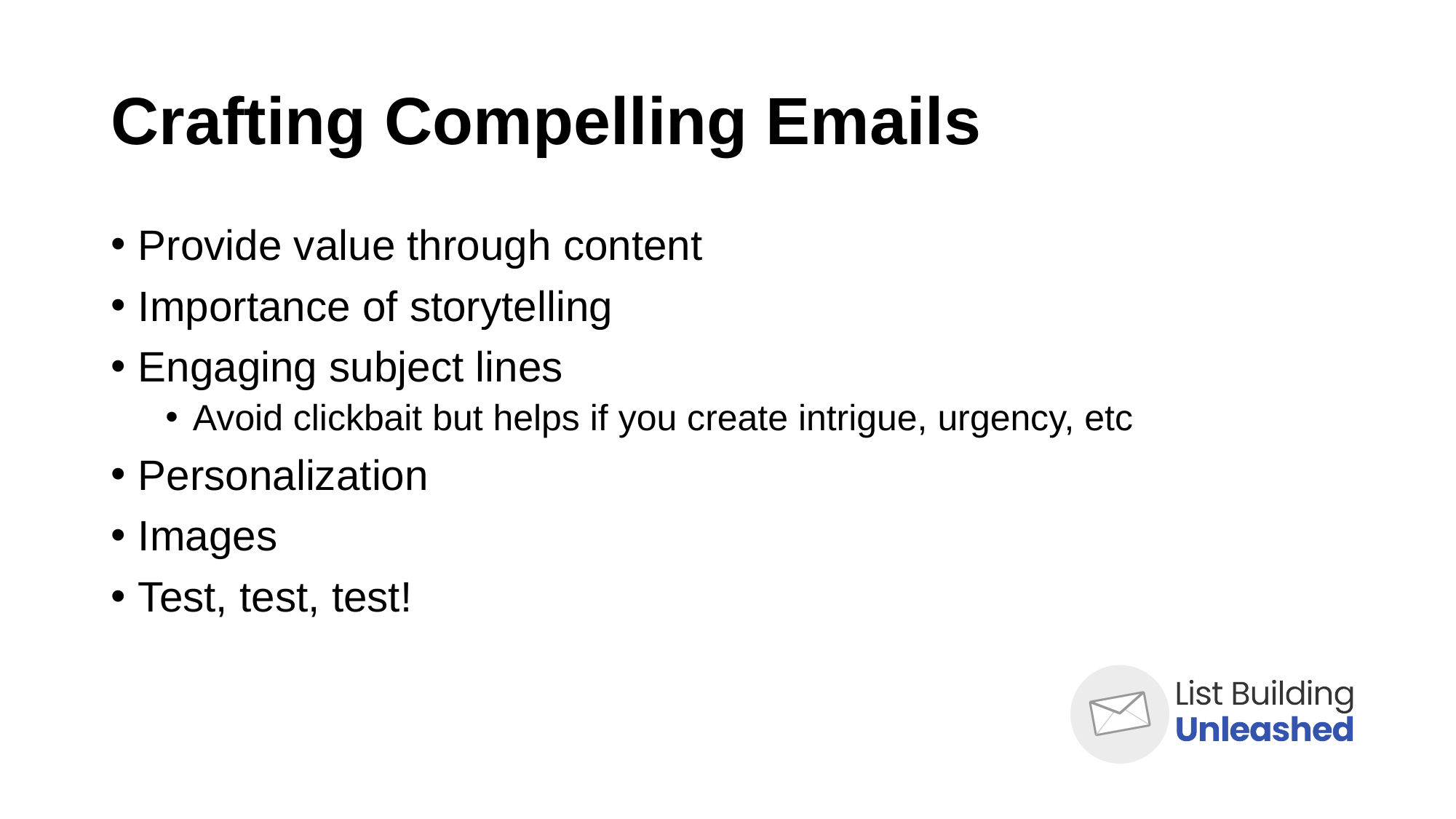

# Crafting Compelling Emails
Provide value through content
Importance of storytelling
Engaging subject lines
Avoid clickbait but helps if you create intrigue, urgency, etc
Personalization
Images
Test, test, test!